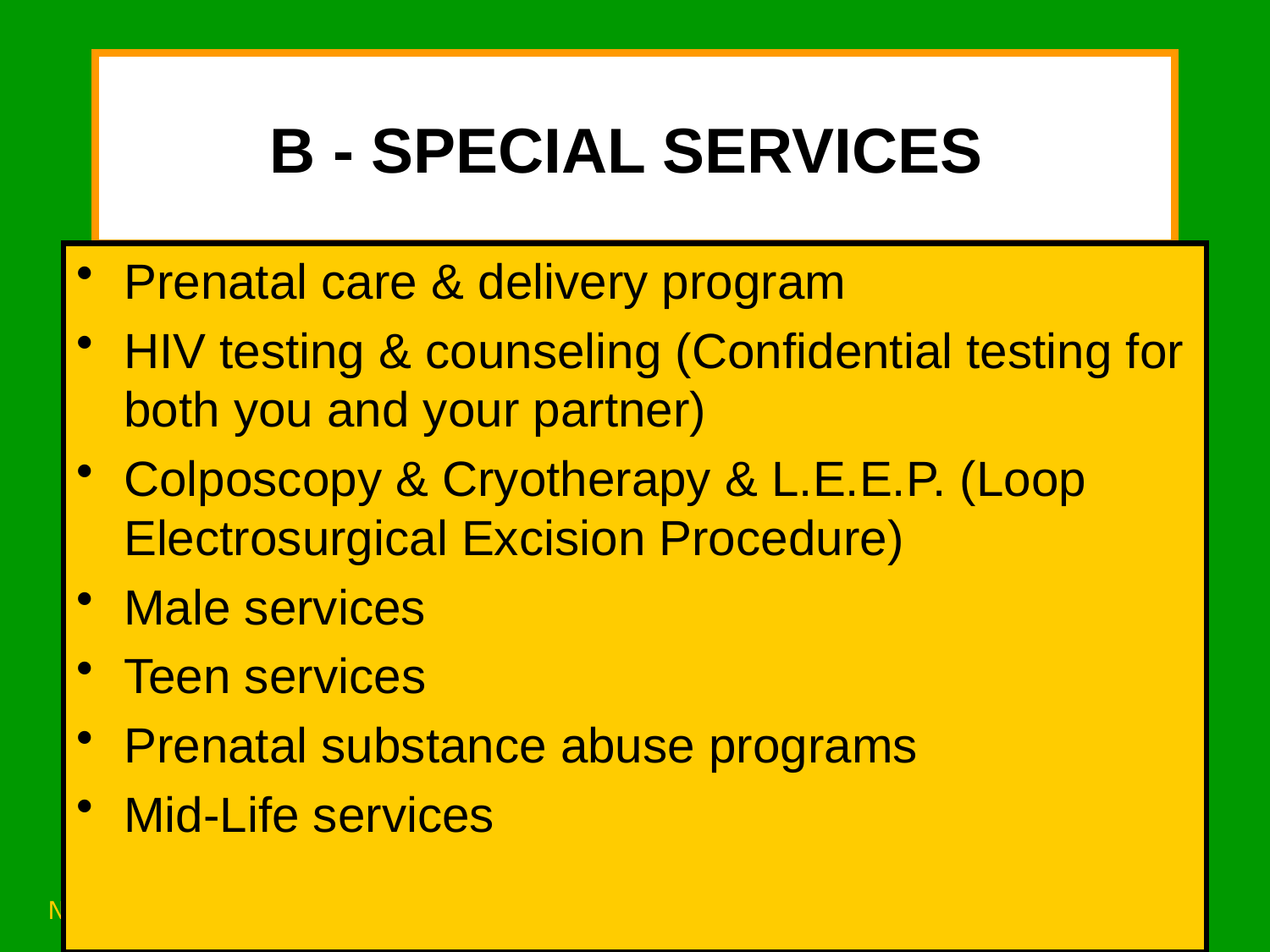

# B - SPECIAL SERVICES
Prenatal care & delivery program
HIV testing & counseling (Confidential testing for both you and your partner)
Colposcopy & Cryotherapy & L.E.E.P. (Loop Electrosurgical Excision Procedure)
Male services
Teen services
Prenatal substance abuse programs
Mid-Life services

National Family Health Survey-2